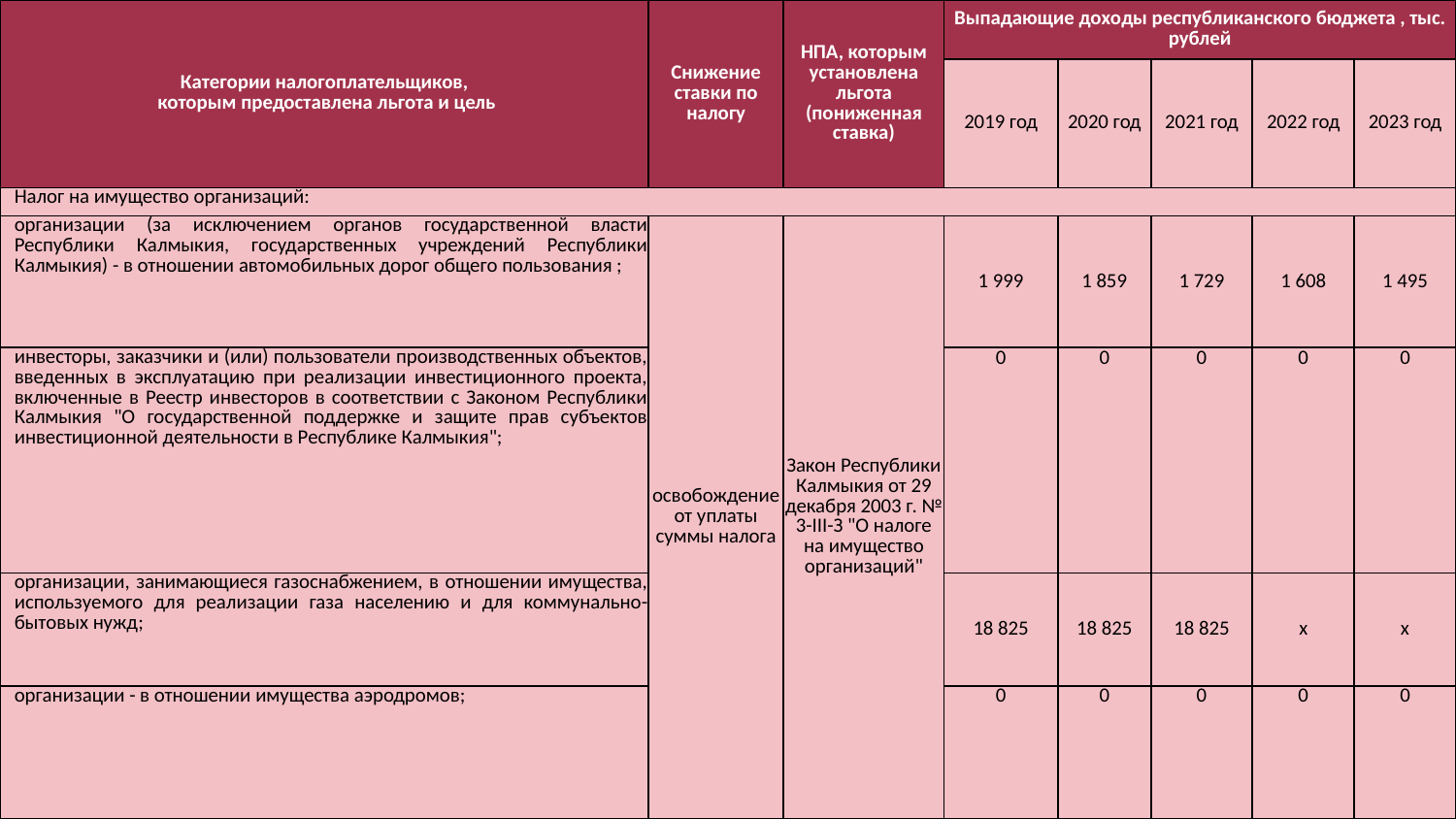

| Категории налогоплательщиков, которым предоставлена льгота и цель | Снижение ставки по налогу | НПА, которым установлена льгота (пониженная ставка) | Выпадающие доходы республиканского бюджета , тыс. рублей |  |  |  |  |
| --- | --- | --- | --- | --- | --- | --- | --- |
|  |  |  | 2019 год | 2020 год | 2021 год | 2022 год | 2023 год |
| Налог на имущество организаций: |  |  |  |  |  |  |  |
| организации (за исключением органов государственной власти Республики Калмыкия, государственных учреждений Республики Калмыкия) - в отношении автомобильных дорог общего пользования ; | освобождение от уплаты суммы налога | Закон Республики Калмыкия от 29 декабря 2003 г. № 3-III-З "О налоге на имущество организаций" | 1 999 | 1 859 | 1 729 | 1 608 | 1 495 |
| инвесторы, заказчики и (или) пользователи производственных объектов, введенных в эксплуатацию при реализации инвестиционного проекта, включенные в Реестр инвесторов в соответствии с Законом Республики Калмыкия "О государственной поддержке и защите прав субъектов инвестиционной деятельности в Республике Калмыкия"; |  |  | 0 | 0 | 0 | 0 | 0 |
| организации, занимающиеся газоснабжением, в отношении имущества, используемого для реализации газа населению и для коммунально-бытовых нужд; |  |  | 18 825 | 18 825 | 18 825 | х | х |
| организации - в отношении имущества аэродромов; |  |  | 0 | 0 | 0 | 0 | 0 |
36